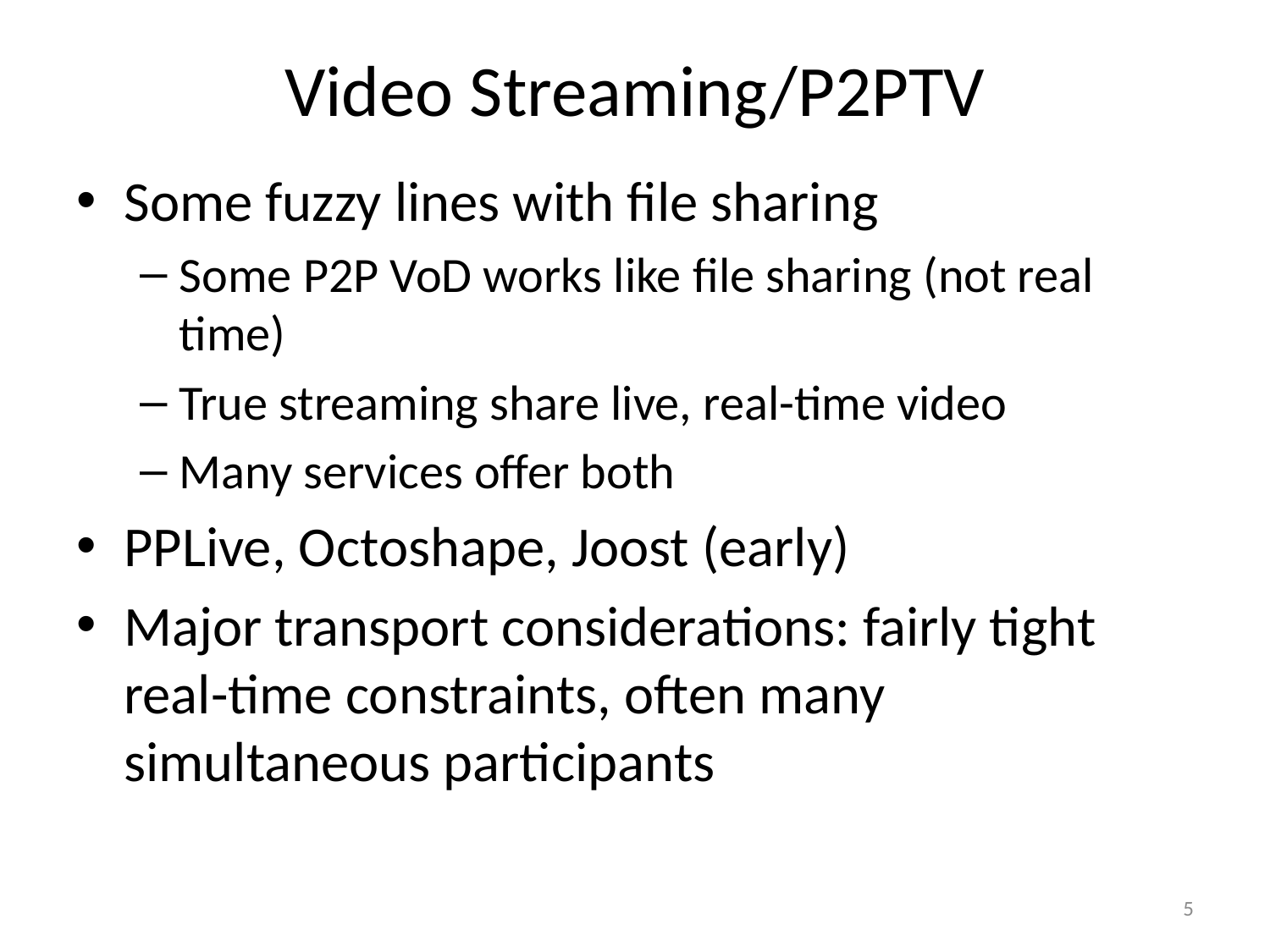

# Video Streaming/P2PTV
Some fuzzy lines with file sharing
Some P2P VoD works like file sharing (not real time)
True streaming share live, real-time video
Many services offer both
PPLive, Octoshape, Joost (early)
Major transport considerations: fairly tight real-time constraints, often many simultaneous participants

5